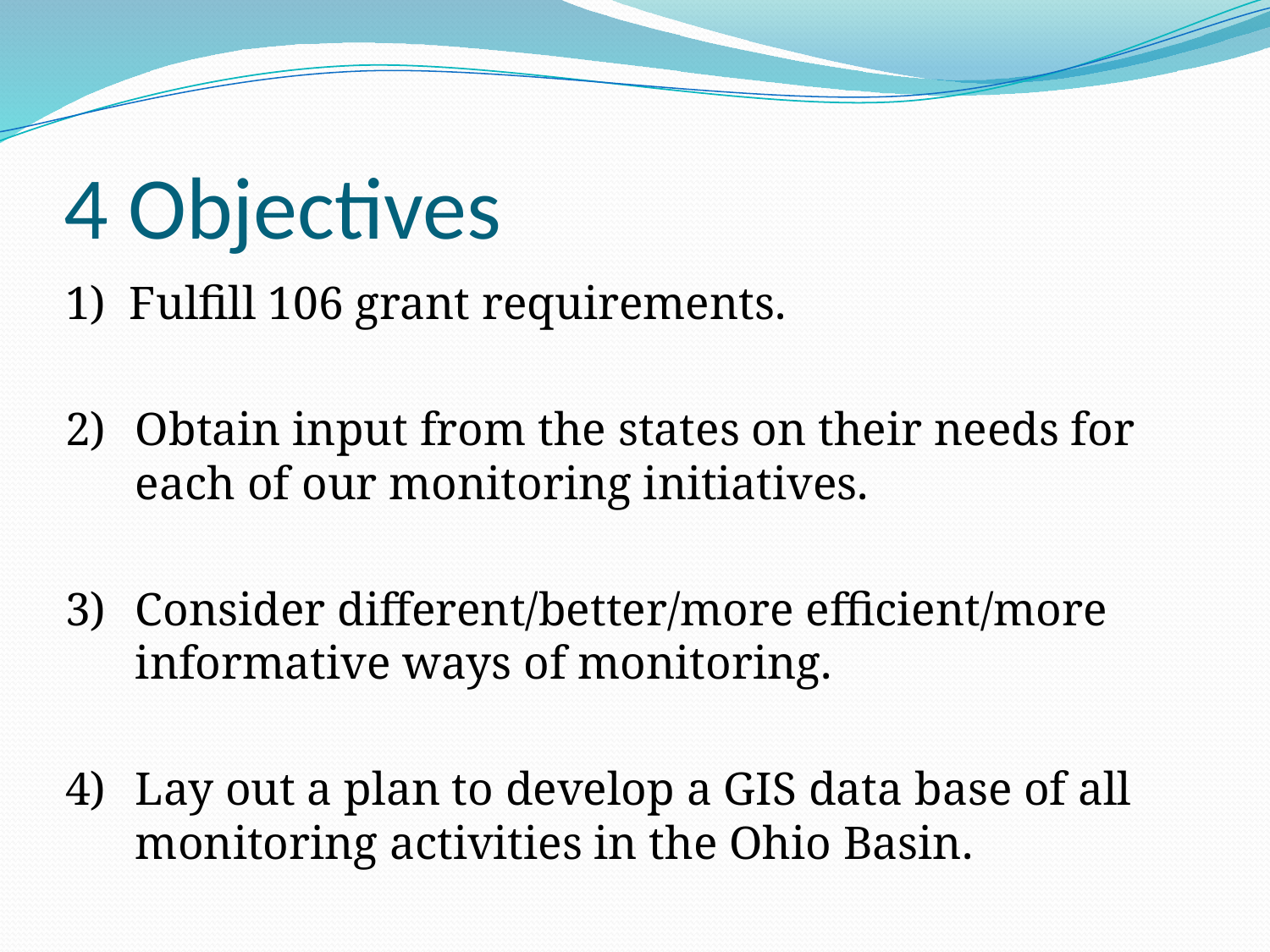

# 4 Objectives
1)  Fulfill 106 grant requirements.

2)	Obtain input from the states on their needs for each of our monitoring initiatives.

3)	Consider different/better/more efficient/more informative ways of monitoring.

4)	Lay out a plan to develop a GIS data base of all monitoring activities in the Ohio Basin.